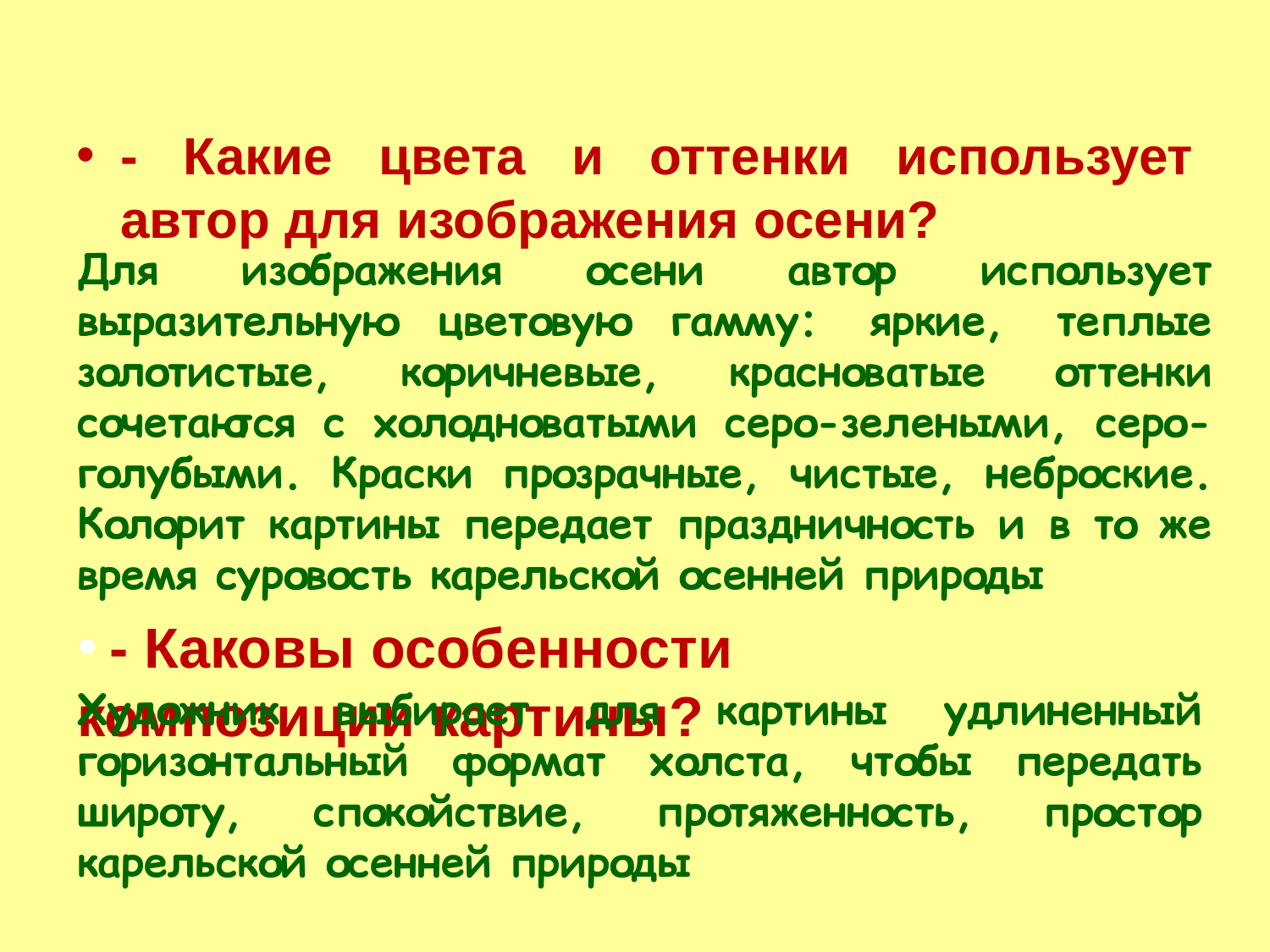

#
- Какие цвета и оттенки использует автор для изображения осени?
Для изображения осени автор использует выразительную цветовую гамму: яркие, теплые золотистые, коричневые, красноватые оттенки сочетаются с холодноватыми серо-зелеными, серо-голубыми. Краски прозрачные, чистые, неброские. Колорит картины передает праздничность и в то же время суровость карельской осенней природы
 - Каковы особенности композиции картины?
Художник выбирает для картины удлиненный горизонтальный формат холста, чтобы передать широту, спокойствие, протяженность, простор карельской осенней природы